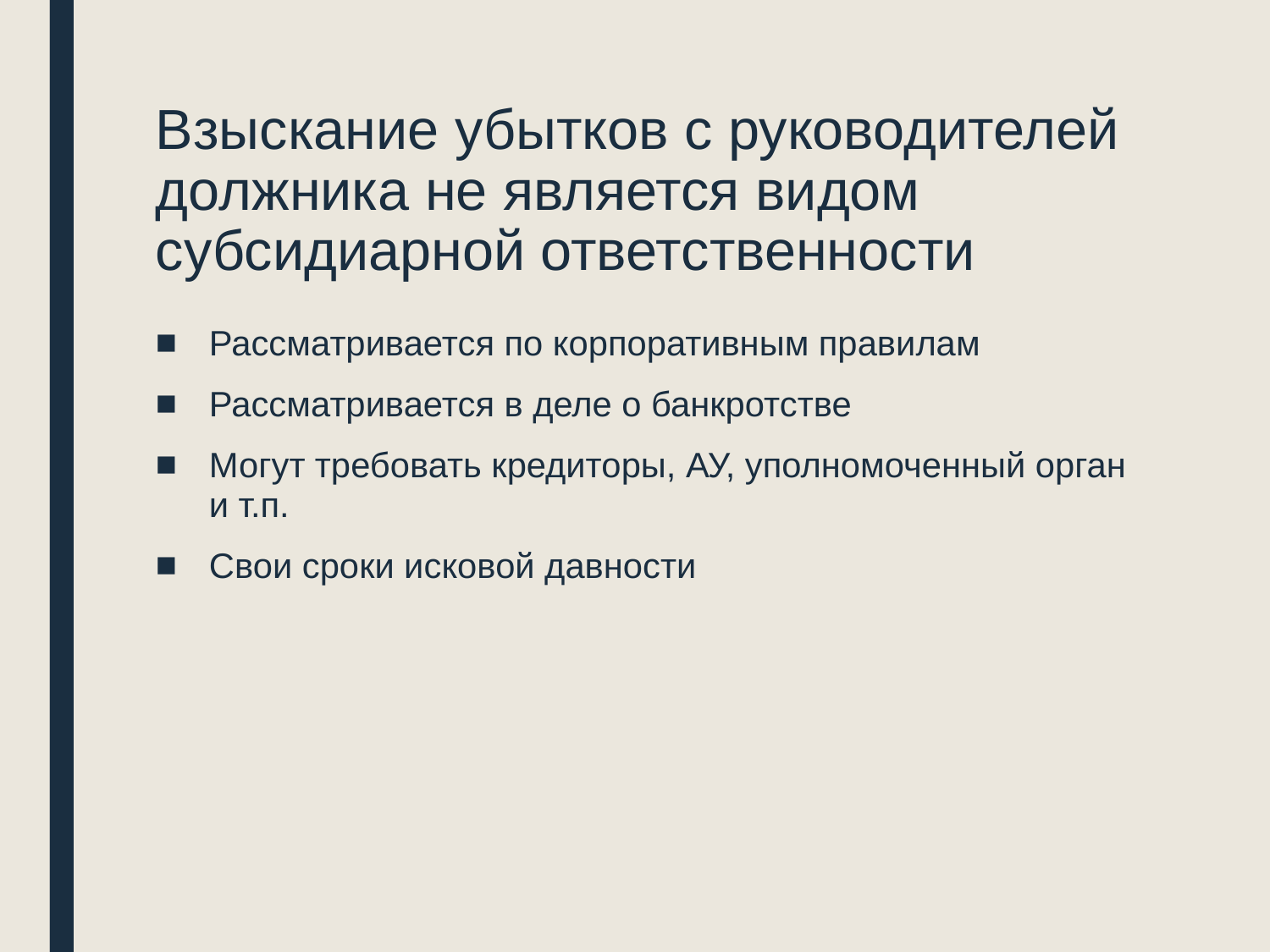

# Взыскание убытков с руководителей должника не является видом субсидиарной ответственности
Рассматривается по корпоративным правилам
Рассматривается в деле о банкротстве
Могут требовать кредиторы, АУ, уполномоченный орган и т.п.
Свои сроки исковой давности